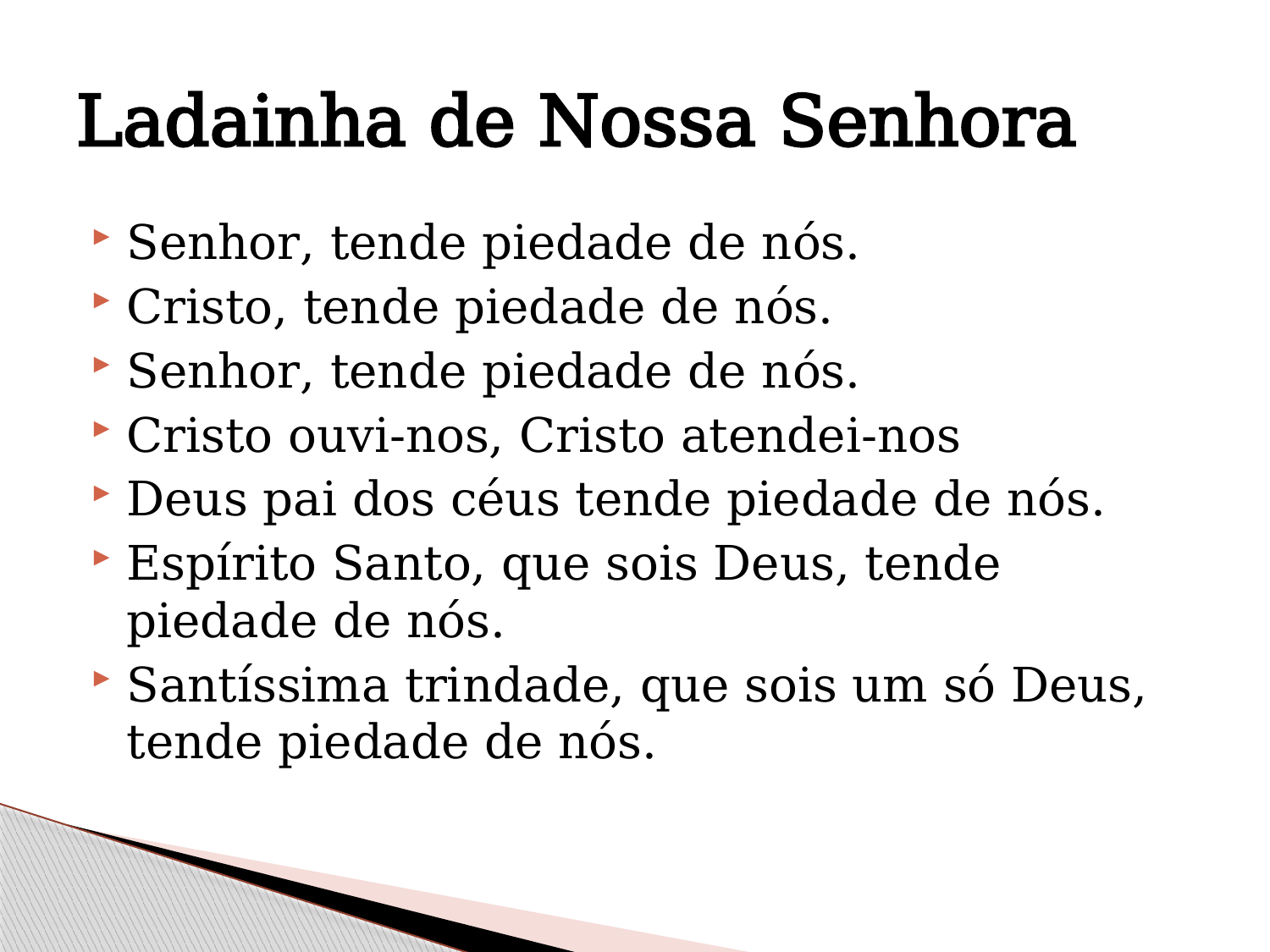

# Ladainha de Nossa Senhora
Senhor, tende piedade de nós.
Cristo, tende piedade de nós.
Senhor, tende piedade de nós.
Cristo ouvi-nos, Cristo atendei-nos
Deus pai dos céus tende piedade de nós.
Espírito Santo, que sois Deus, tende piedade de nós.
Santíssima trindade, que sois um só Deus, tende piedade de nós.